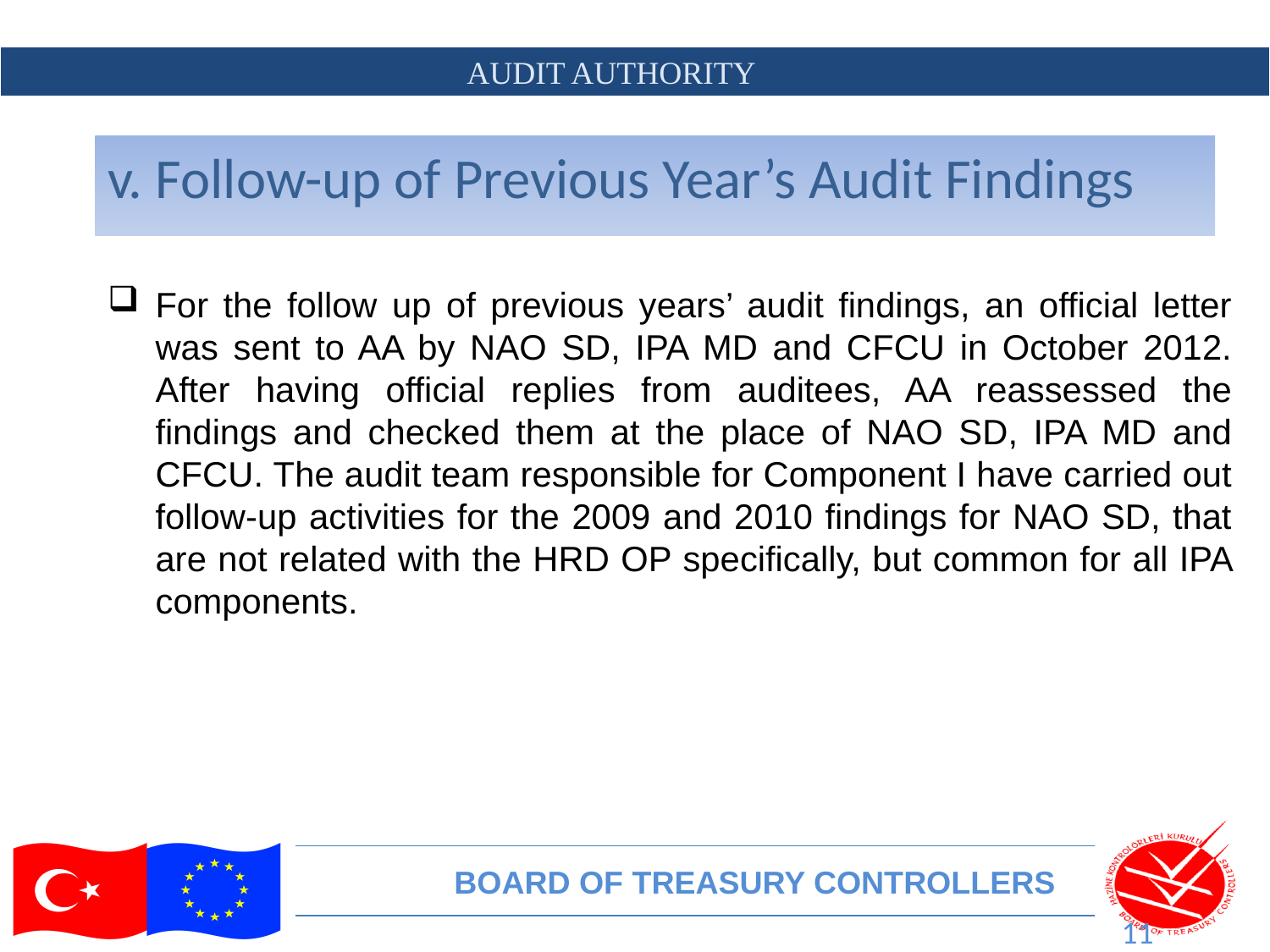

# v. Follow-up of Previous Year’s Audit Findings
For the follow up of previous years’ audit findings, an official letter was sent to AA by NAO SD, IPA MD and CFCU in October 2012. After having official replies from auditees, AA reassessed the findings and checked them at the place of NAO SD, IPA MD and CFCU. The audit team responsible for Component I have carried out follow-up activities for the 2009 and 2010 findings for NAO SD, that are not related with the HRD OP specifically, but common for all IPA components.

11